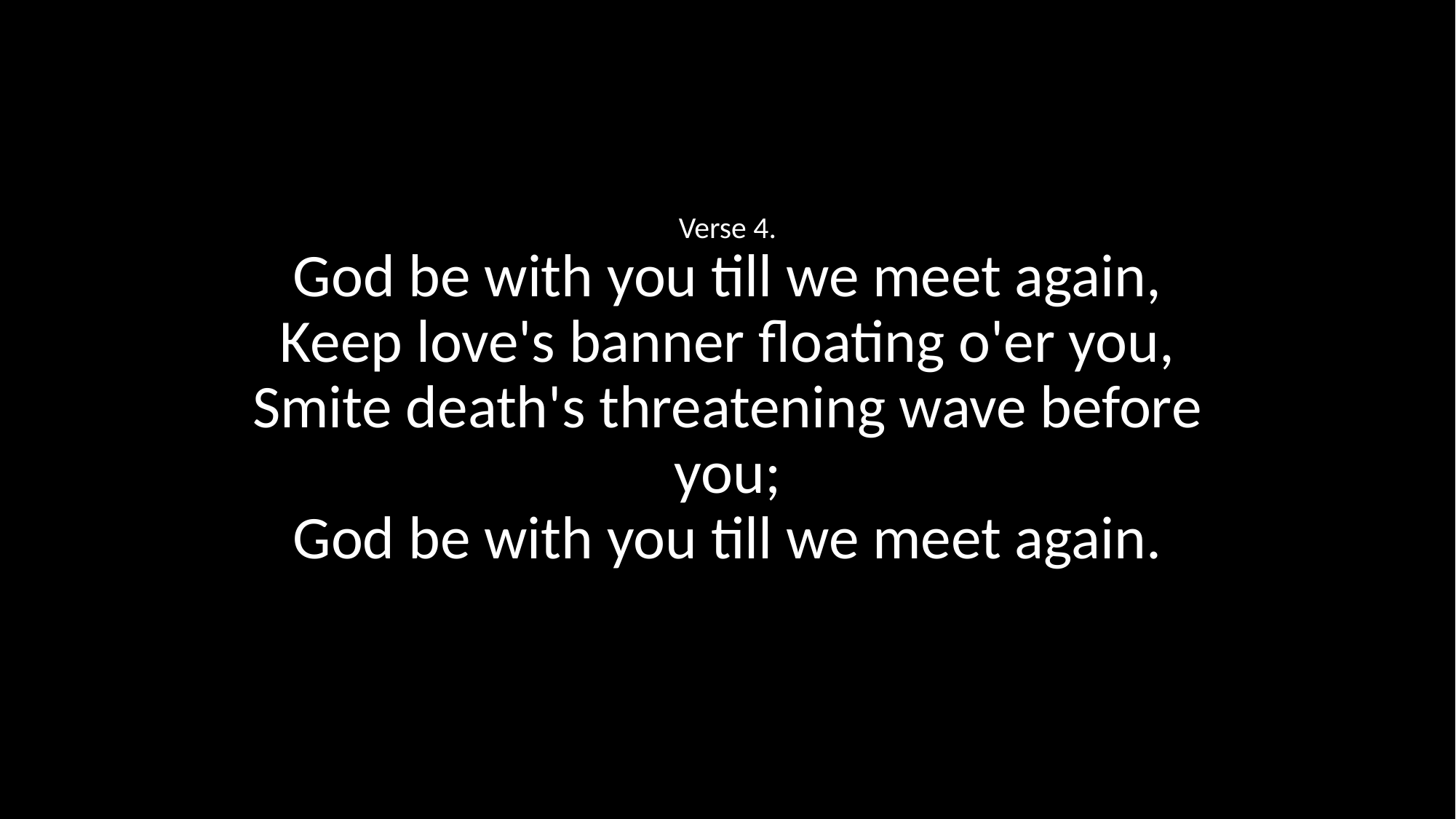

Verse 4.
God be with you till we meet again,
Keep love's banner floating o'er you,
Smite death's threatening wave before you;
God be with you till we meet again.